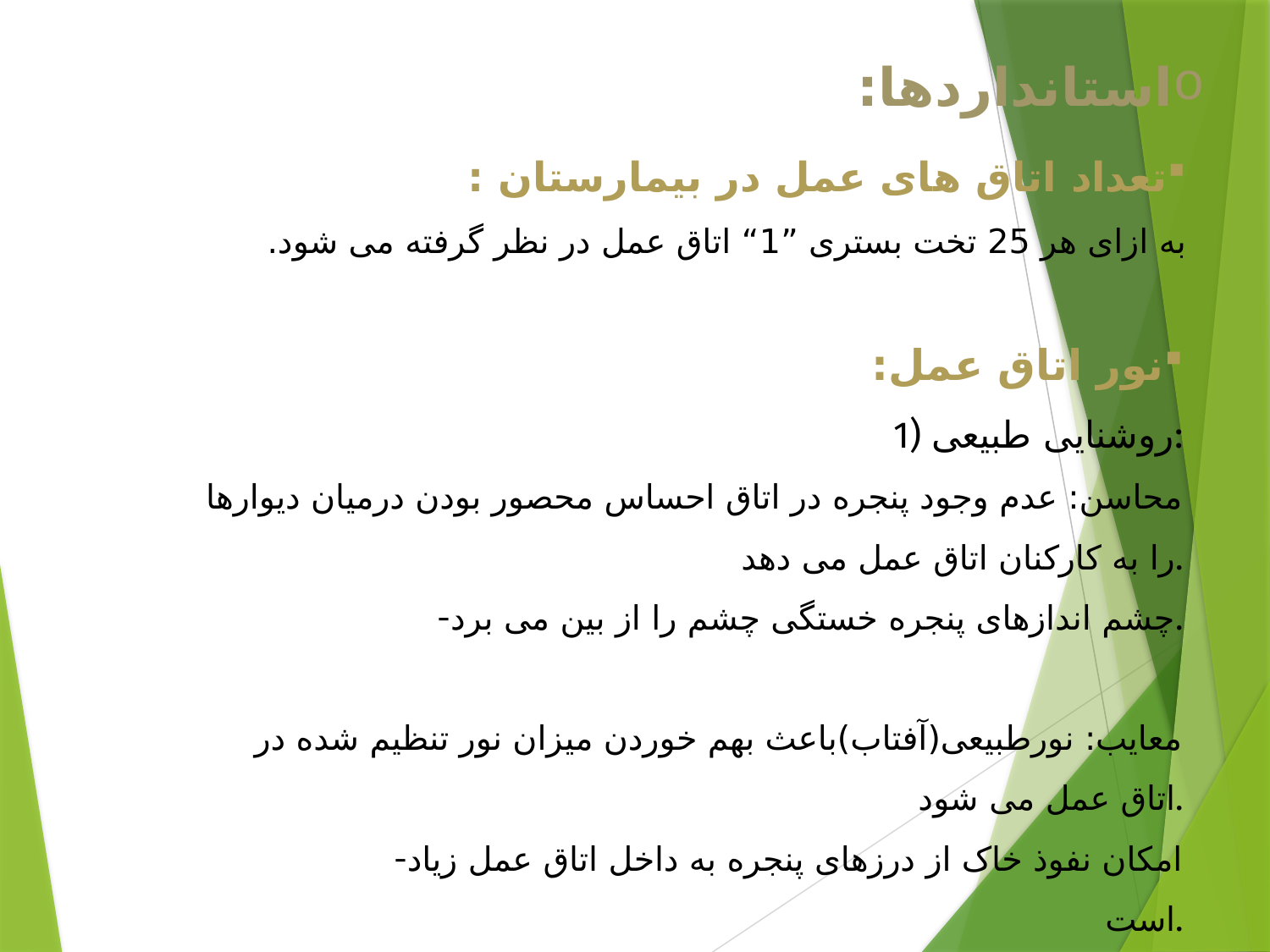

استانداردها:
تعداد اتاق های عمل در بیمارستان :
به ازای هر 25 تخت بستری ”1“ اتاق عمل در نظر گرفته می شود.
نور اتاق عمل:
  1) روشنایی طبیعی:
     محاسن: عدم وجود پنجره در اتاق احساس محصور بودن درمیان دیوارها را به کارکنان اتاق عمل می دهد.
                   -چشم اندازهای پنجره خستگی چشم را از بین می برد.

     معایب: نورطبیعی(آفتاب)باعث بهم خوردن میزان نور تنظیم شده در اتاق عمل می شود.
                  -امکان نفوذ خاک از درزهای پنجره به داخل اتاق عمل زیاد است.
                  -در موقع اعمال آندوسکپی باید وقت بیشتری را صرف به حداقل رسانیدن نور کرد.
                  -پنجره باعث می شود که صدا از خارج به داخل اتاق عمل نفوذ کند.